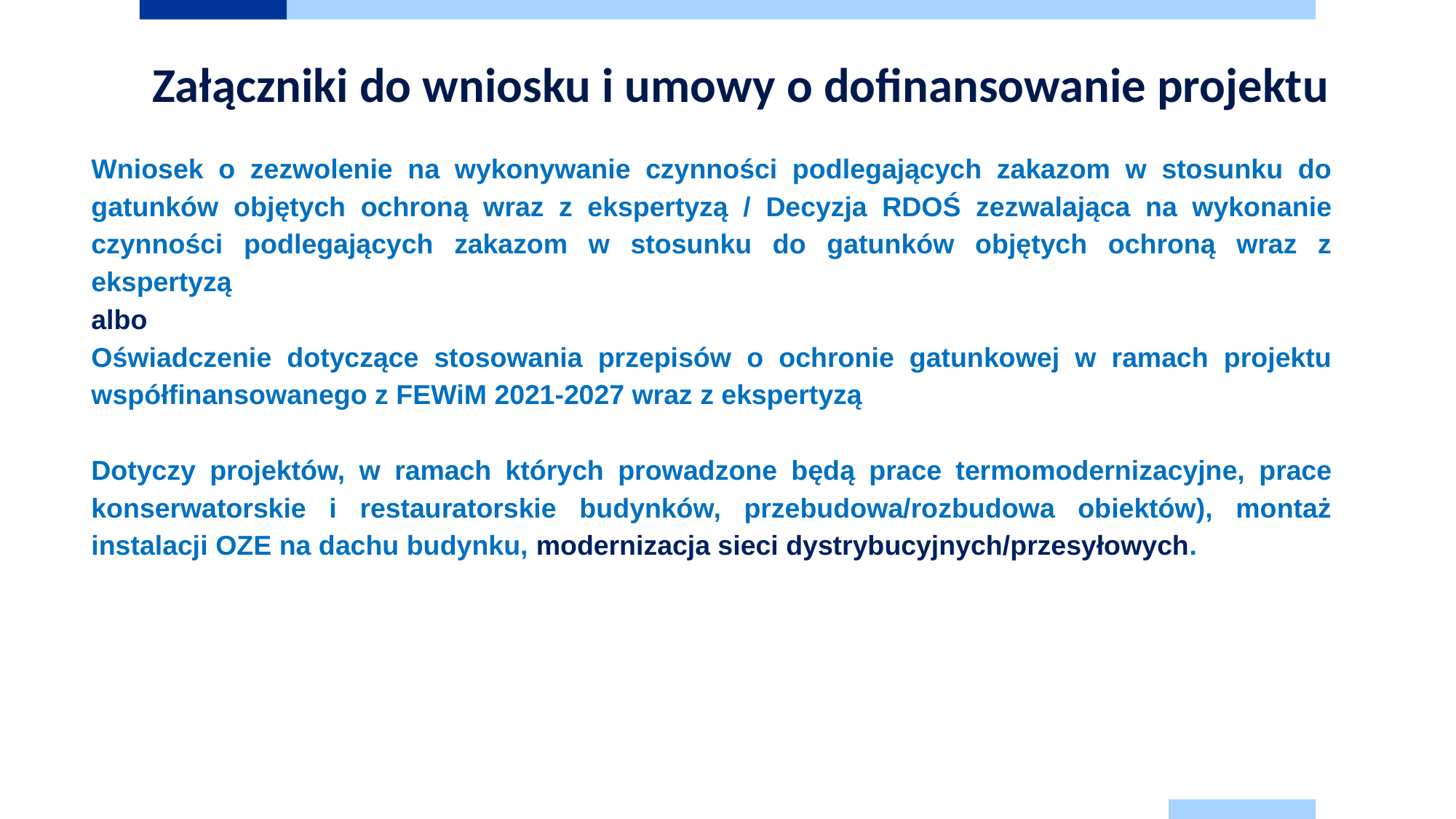

Załączniki do wniosku i umowy o dofinansowanie projektu
Wniosek o zezwolenie na wykonywanie czynności podlegających zakazom w stosunku do gatunków objętych ochroną wraz z ekspertyzą / Decyzja RDOŚ zezwalająca na wykonanie czynności podlegających zakazom w stosunku do gatunków objętych ochroną wraz z ekspertyzą
albo
Oświadczenie dotyczące stosowania przepisów o ochronie gatunkowej w ramach projektu współfinansowanego z FEWiM 2021-2027 wraz z ekspertyzą

Dotyczy projektów, w ramach których prowadzone będą prace termomodernizacyjne, prace konserwatorskie i restauratorskie budynków, przebudowa/rozbudowa obiektów), montaż instalacji OZE na dachu budynku, modernizacja sieci dystrybucyjnych/przesyłowych.